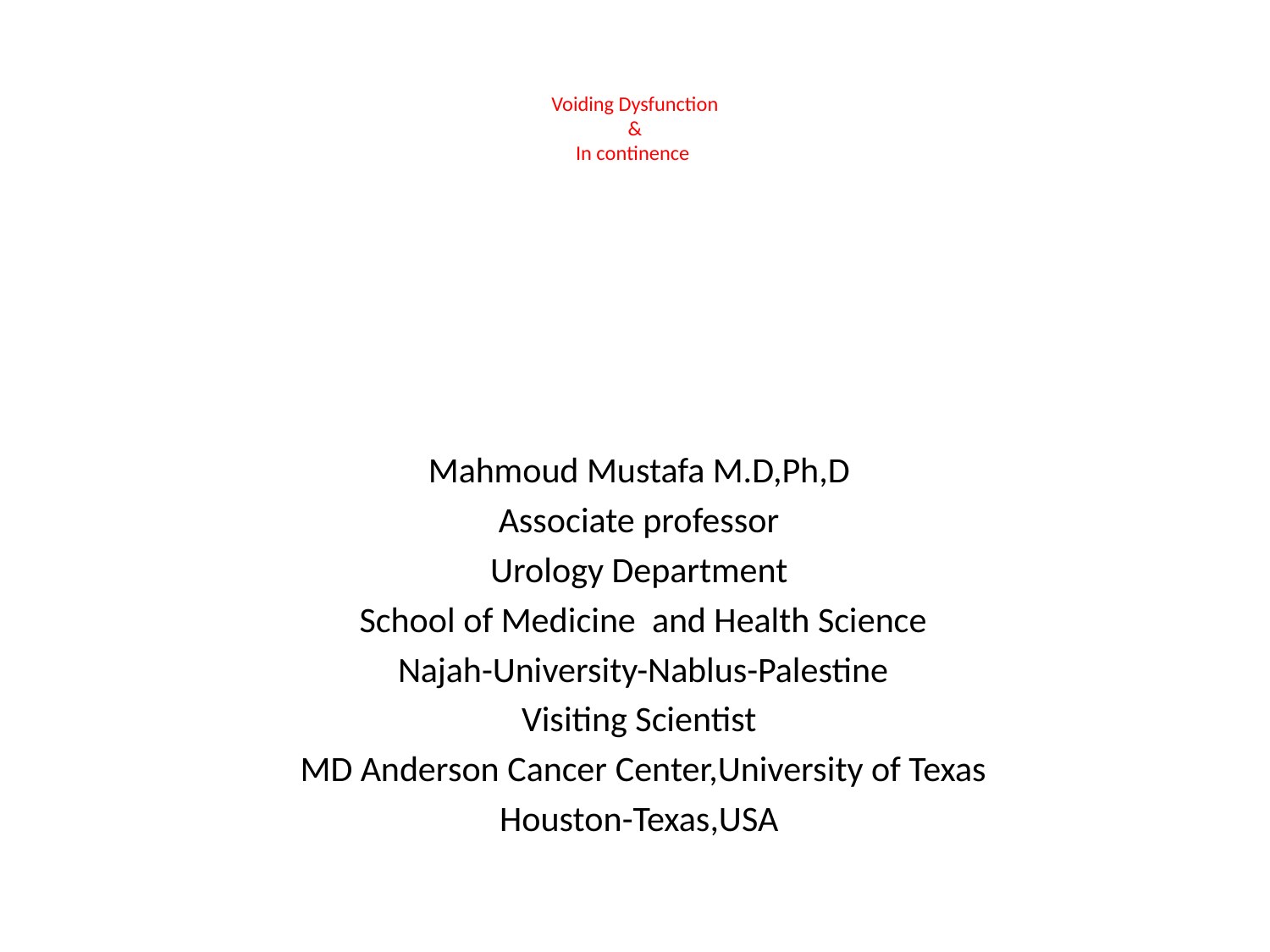

# Voiding Dysfunction & In continence

 Mahmoud Mustafa M.D,Ph,D
 Associate professor
 Urology Department
  School of Medicine  and Health Science
  Najah-University-Nablus-Palestine
 Visiting Scientist
  MD Anderson Cancer Center,University of Texas
 Houston-Texas,USA